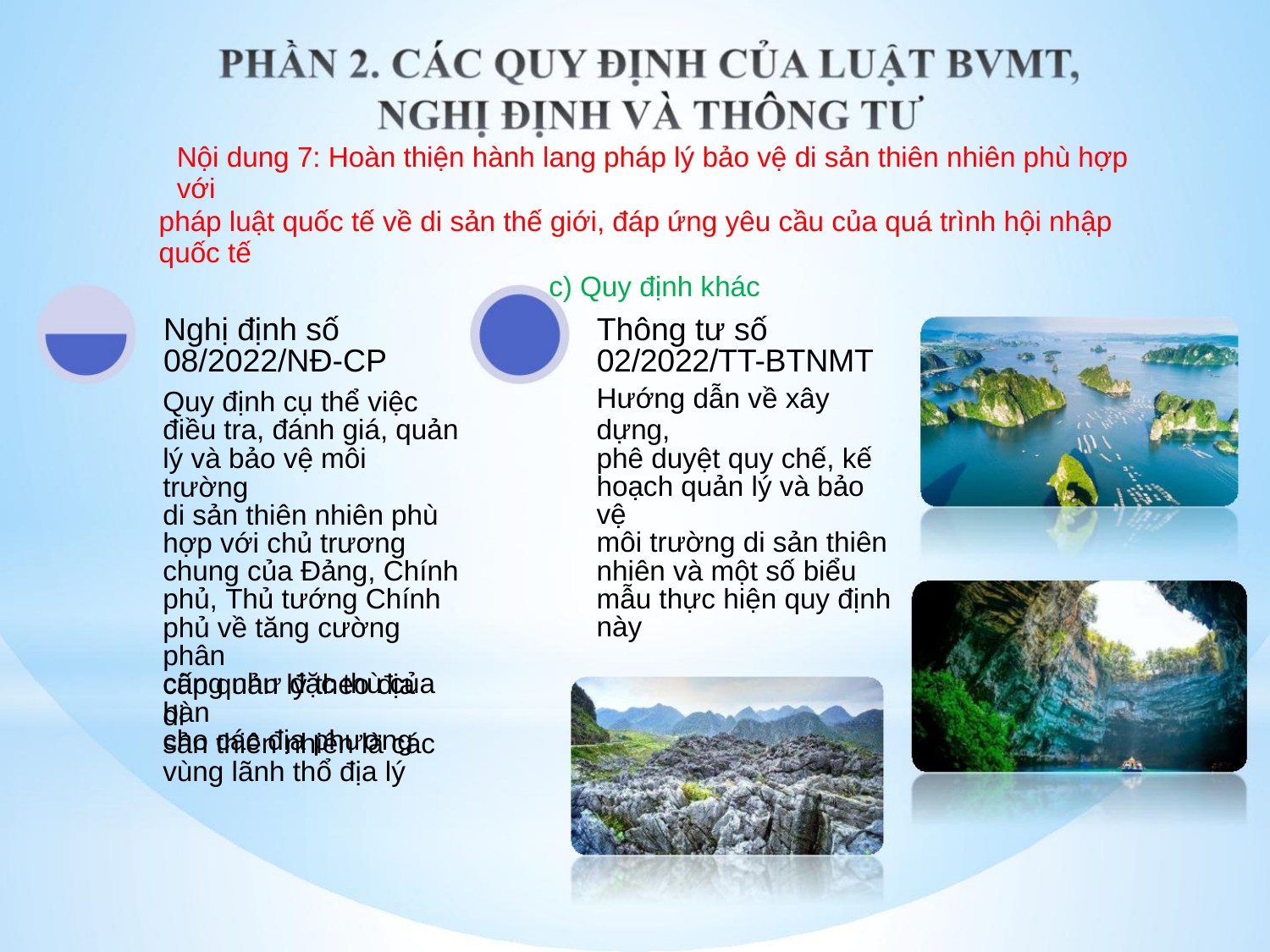

Nội dung 7: Hoàn thiện hành lang pháp lý bảo vệ di sản thiên nhiên phù hợp với
pháp luật quốc tế về di sản thế giới, đáp ứng yêu cầu của quá trình hội nhập quốc tế
c) Quy định khác
Nghị định số
08/2022/NĐ-CP
Thông tư số
02/2022/TT-BTNMT
Hướng dẫn về xây dựng,
phê duyệt quy chế, kế
hoạch quản lý và bảo vệ
môi trường di sản thiên
nhiên và một số biểu
mẫu thực hiện quy định
này
Quy định cụ thể việc
điều tra, đánh giá, quản
lý và bảo vệ môi trường
di sản thiên nhiên phù
hợp với chủ trương
chung của Đảng, Chính
phủ, Thủ tướng Chính
phủ về tăng cường phân
cấp quản lý theo địa bàn
cho các địa phương
cũng như đặc thù của di
sản thiên nhiên là các
vùng lãnh thổ địa lý